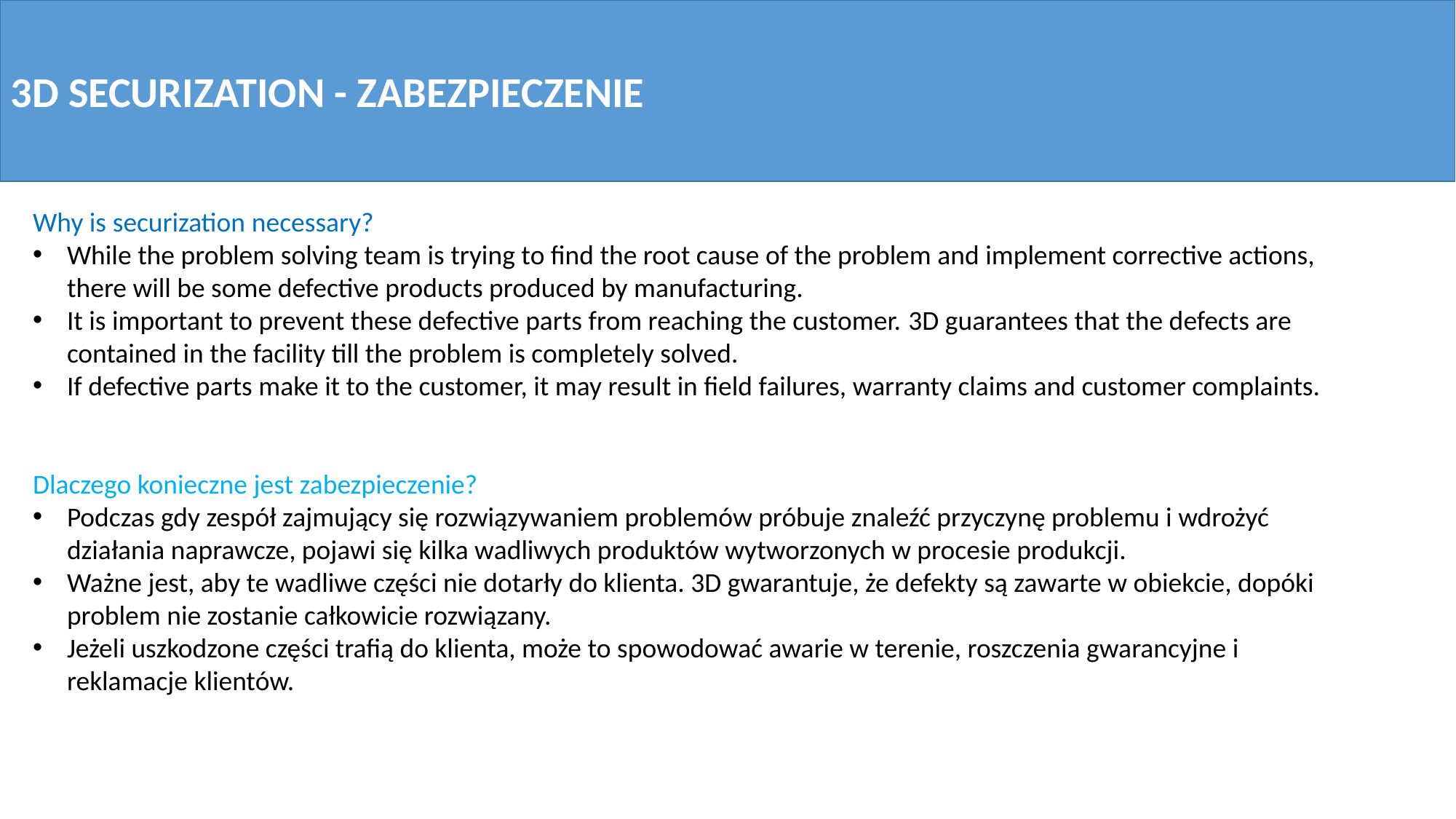

3D SECURIZATION - ZABEZPIECZENIE
Why is securization necessary?
While the problem solving team is trying to find the root cause of the problem and implement corrective actions, there will be some defective products produced by manufacturing.
It is important to prevent these defective parts from reaching the customer. 3D guarantees that the defects are contained in the facility till the problem is completely solved.
If defective parts make it to the customer, it may result in field failures, warranty claims and customer complaints.

Dlaczego konieczne jest zabezpieczenie?
Podczas gdy zespół zajmujący się rozwiązywaniem problemów próbuje znaleźć przyczynę problemu i wdrożyć działania naprawcze, pojawi się kilka wadliwych produktów wytworzonych w procesie produkcji.
Ważne jest, aby te wadliwe części nie dotarły do klienta. 3D gwarantuje, że defekty są zawarte w obiekcie, dopóki problem nie zostanie całkowicie rozwiązany.
Jeżeli uszkodzone części trafią do klienta, może to spowodować awarie w terenie, roszczenia gwarancyjne i reklamacje klientów.